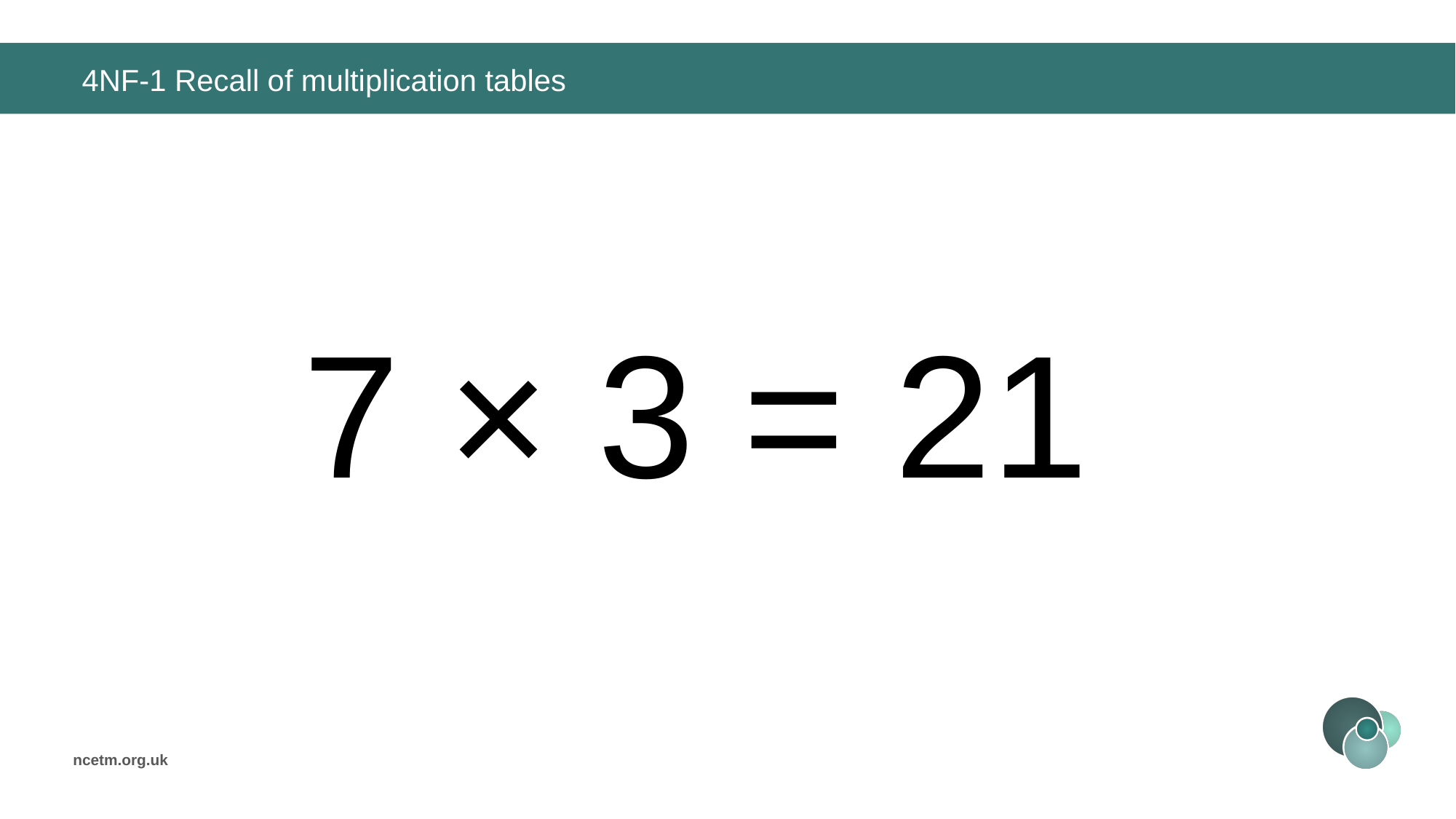

# 4NF-1 Recall of multiplication tables
7 × 3 =
21